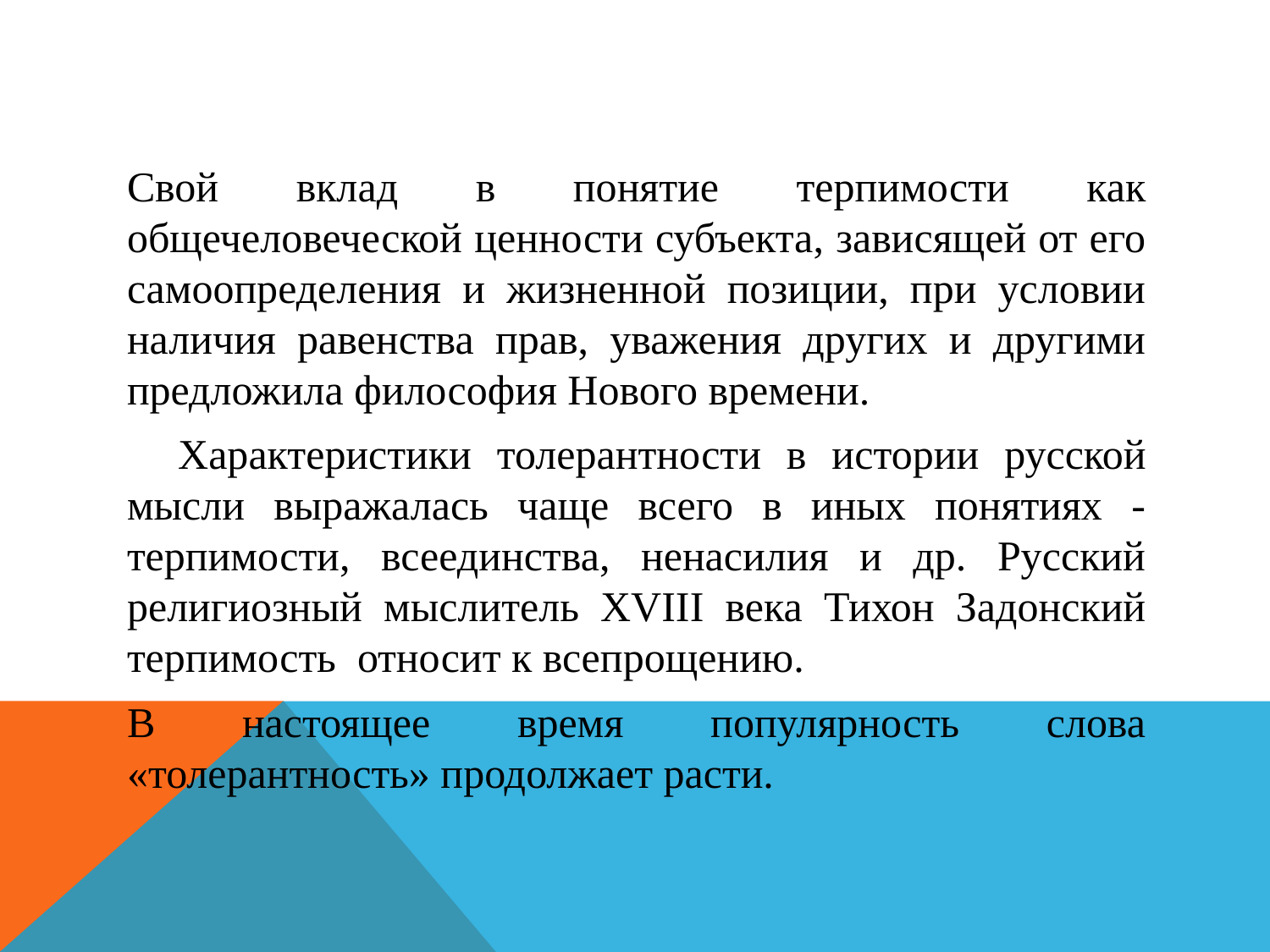

#
Свой вклад в понятие терпимости как общечеловеческой ценности субъекта, зависящей от его самоопределения и жизненной позиции, при условии наличия равенства прав, уважения других и другими предложила философия Нового времени.
  Характеристики толерантности в истории русской мысли выражалась чаще всего в иных понятиях - терпимости, всеединства, ненасилия и др. Русский религиозный мыслитель XVIII века Тихон Задонский терпимость  относит к всепрощению.
В настоящее время популярность слова «толерантность» продолжает расти.